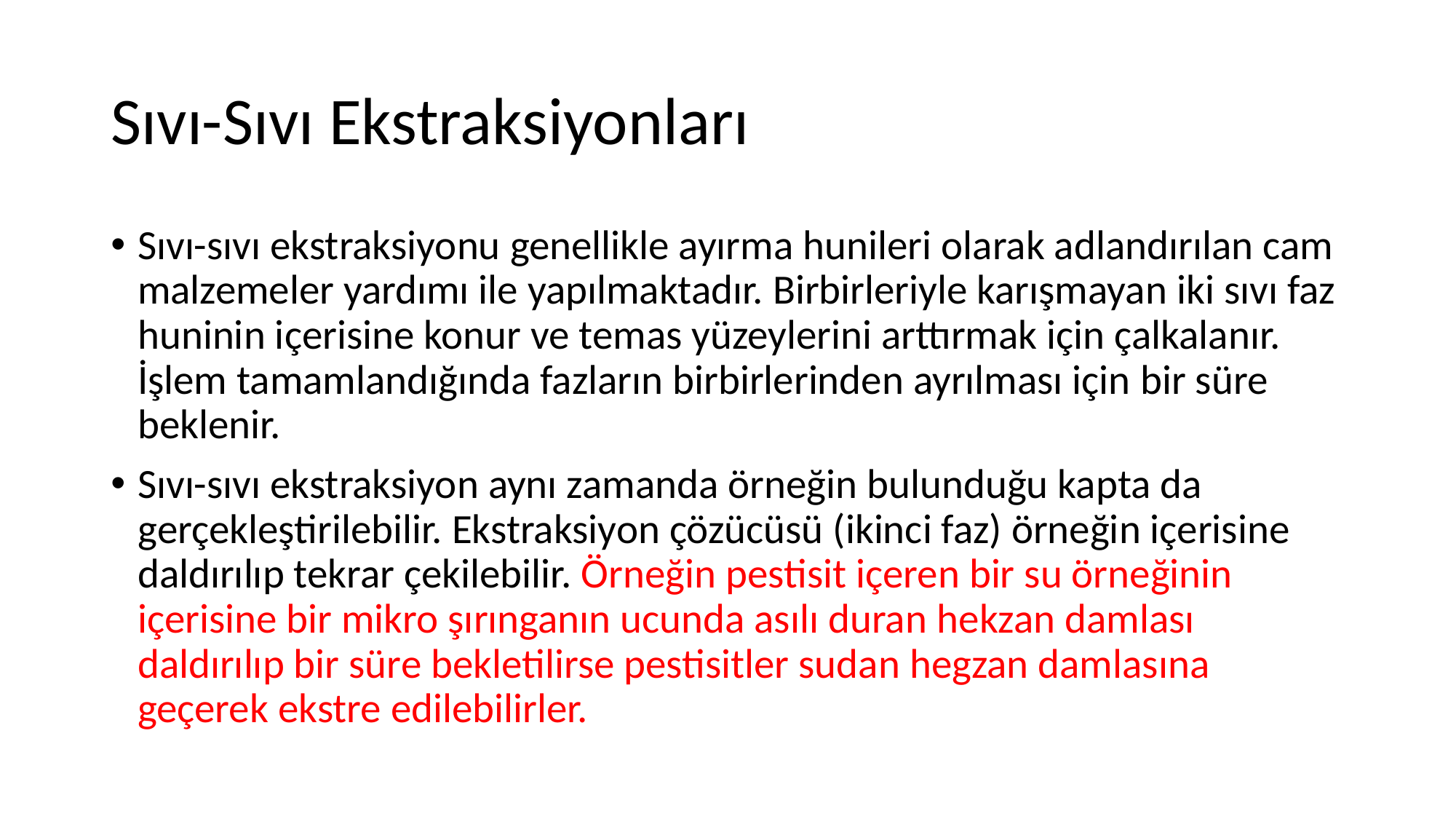

# Sıvı-Sıvı Ekstraksiyonları
Sıvı-sıvı ekstraksiyonu genellikle ayırma hunileri olarak adlandırılan cam malzemeler yardımı ile yapılmaktadır. Birbirleriyle karışmayan iki sıvı faz huninin içerisine konur ve temas yüzeylerini arttırmak için çalkalanır. İşlem tamamlandığında fazların birbirlerinden ayrılması için bir süre beklenir.
Sıvı-sıvı ekstraksiyon aynı zamanda örneğin bulunduğu kapta da gerçekleştirilebilir. Ekstraksiyon çözücüsü (ikinci faz) örneğin içerisine daldırılıp tekrar çekilebilir. Örneğin pestisit içeren bir su örneğinin içerisine bir mikro şırınganın ucunda asılı duran hekzan damlası daldırılıp bir süre bekletilirse pestisitler sudan hegzan damlasına geçerek ekstre edilebilirler.